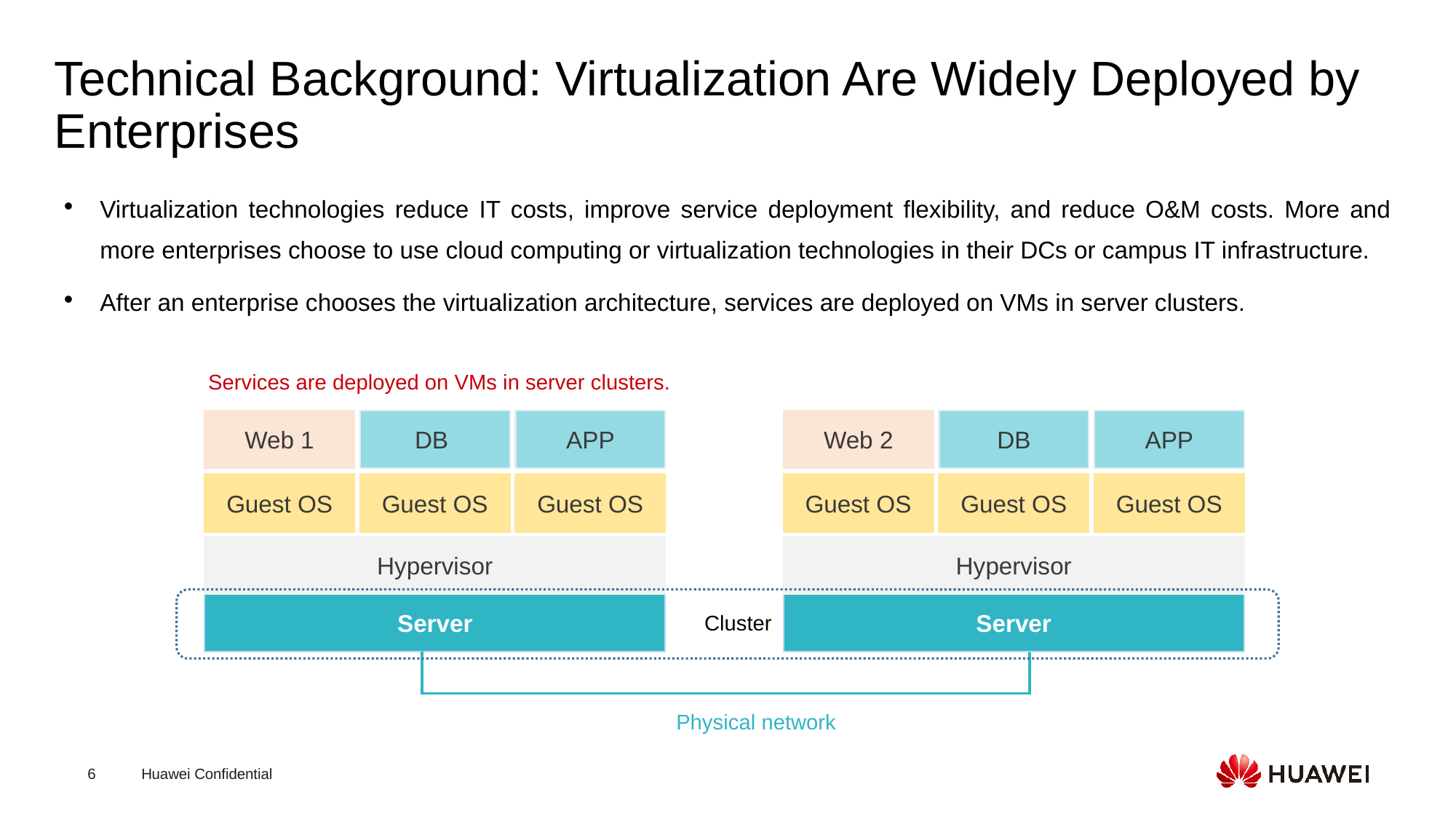

# Technical Background: Virtualization Are Widely Deployed by Enterprises
Virtualization technologies reduce IT costs, improve service deployment flexibility, and reduce O&M costs. More and more enterprises choose to use cloud computing or virtualization technologies in their DCs or campus IT infrastructure.
After an enterprise chooses the virtualization architecture, services are deployed on VMs in server clusters.

Services are deployed on VMs in server clusters.
Web 1
DB
APP
Web 2
DB
APP
Guest OS
Guest OS
Guest OS
Guest OS
Guest OS
Guest OS
Hypervisor
Hypervisor

Server
Server
Cluster

Physical network